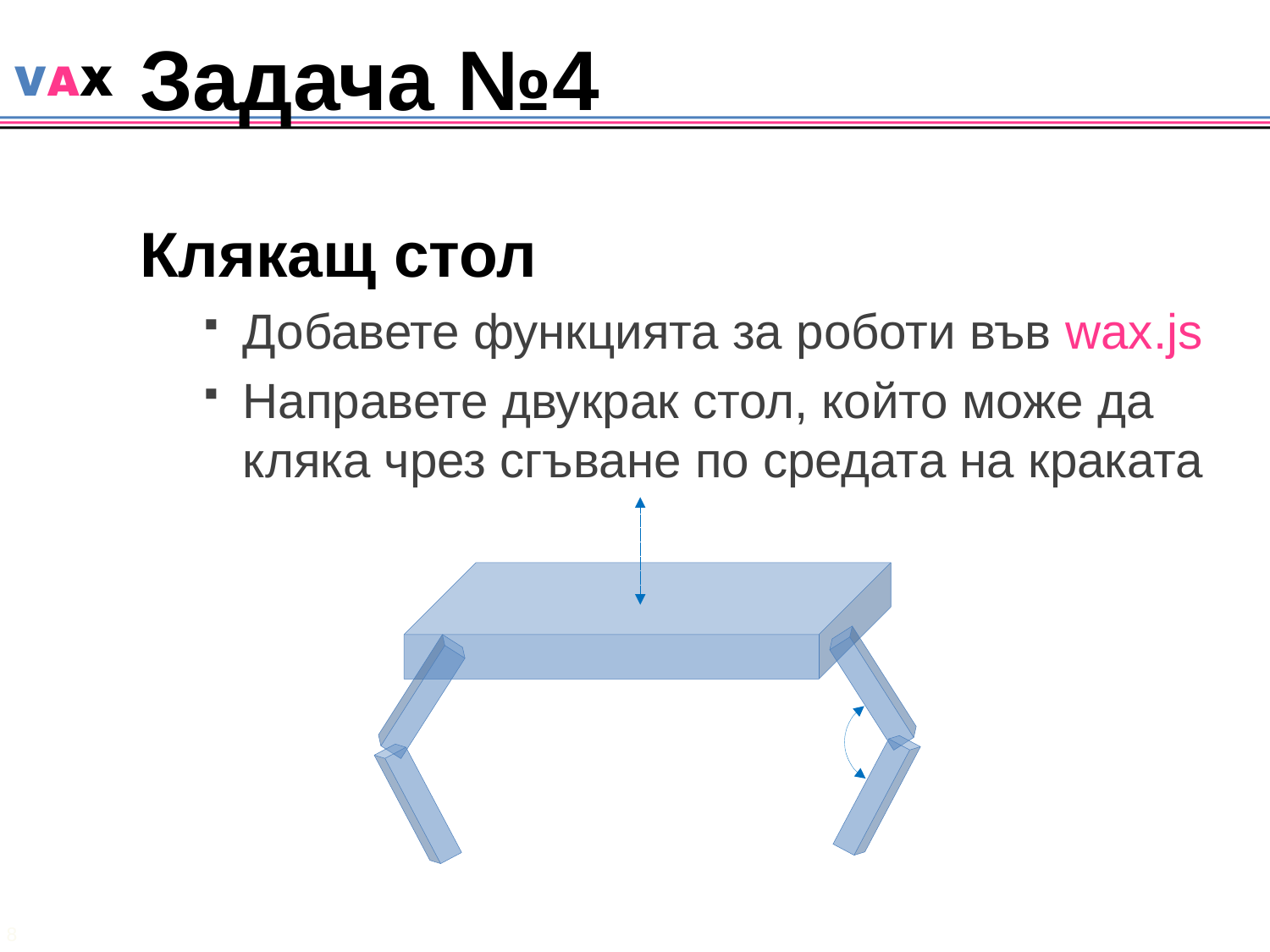

# Задача №4
Клякащ стол
Добавете функцията за роботи във wax.js
Направете двукрак стол, който може да кляка чрез сгъване по средата на краката